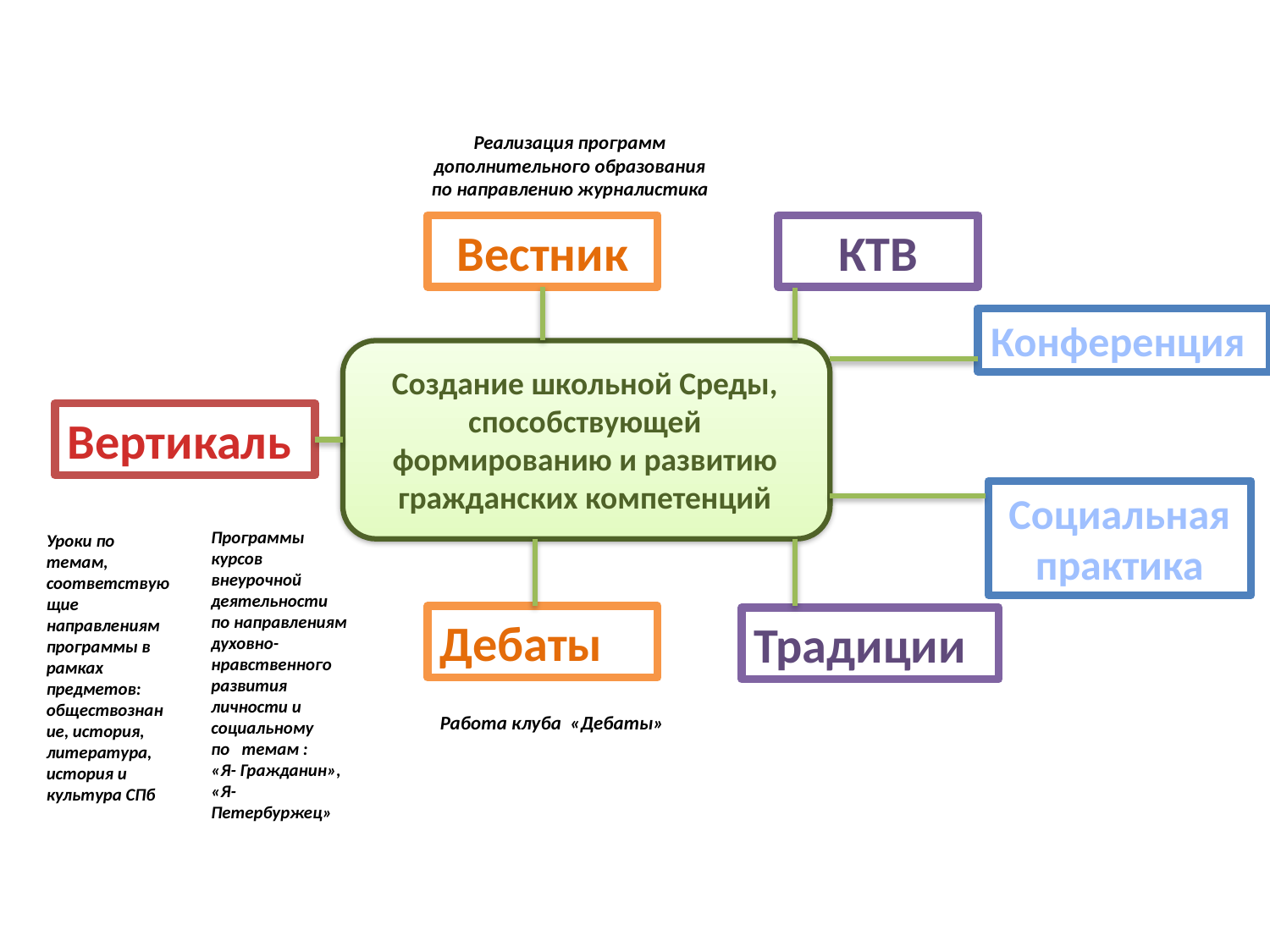

Реализация программ дополнительного образования по направлению журналистика
Вестник
КТВ
Конференция

Создание школьной Среды, способствующей формированию и развитию гражданских компетенций
Вертикаль
Социальная практика
Программы курсов внеурочной деятельности  по направлениям духовно-нравственного развития личности и социальному
по   темам :
«Я- Гражданин», «Я-Петербуржец»
Уроки по темам, соответствующие направлениям программы в рамках предметов: обществознание, история, литература, история и культура СПб
Дебаты
Традиции
Работа клуба  «Дебаты»